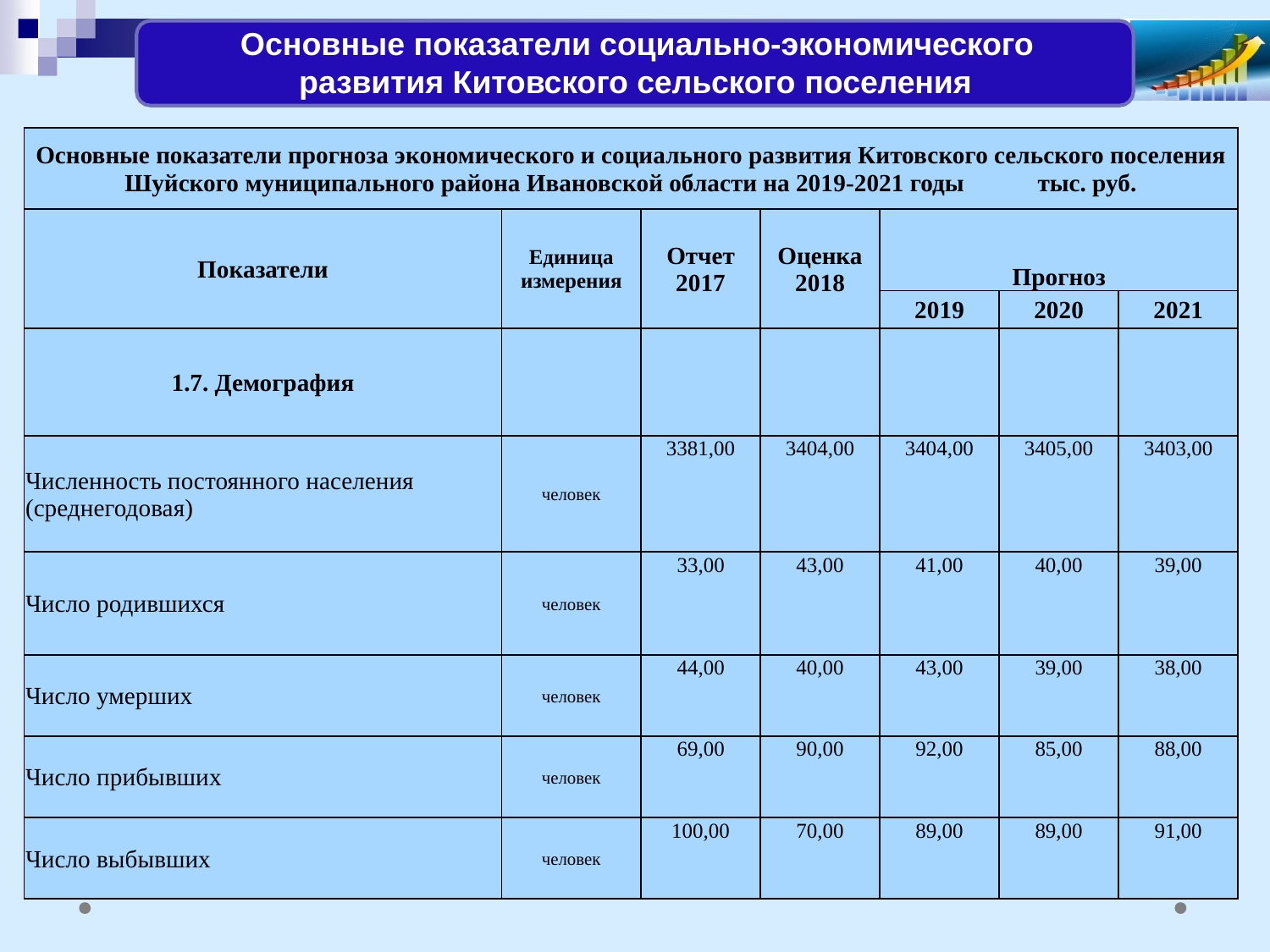

Основные показатели социально-экономического  развития Китовского сельского поселения

| Основные показатели прогноза экономического и социального развития Китовского сельского поселения Шуйского муниципального района Ивановской области на 2019-2021 годы тыс. руб. |  |  |  |  |  |  |
| --- | --- | --- | --- | --- | --- | --- |
| Показатели | Единица измерения | Отчет 2017 | Оценка 2018 | Прогноз |  |  |
|  |  |  |  | 2019 | 2020 | 2021 |
| 1.7. Демография |  |  |  |  |  |  |
| Численность постоянного населения (среднегодовая) | человек | 3381,00 | 3404,00 | 3404,00 | 3405,00 | 3403,00 |
| Число родившихся | человек | 33,00 | 43,00 | 41,00 | 40,00 | 39,00 |
| Число умерших | человек | 44,00 | 40,00 | 43,00 | 39,00 | 38,00 |
| Число прибывших | человек | 69,00 | 90,00 | 92,00 | 85,00 | 88,00 |
| Число выбывших | человек | 100,00 | 70,00 | 89,00 | 89,00 | 91,00 |